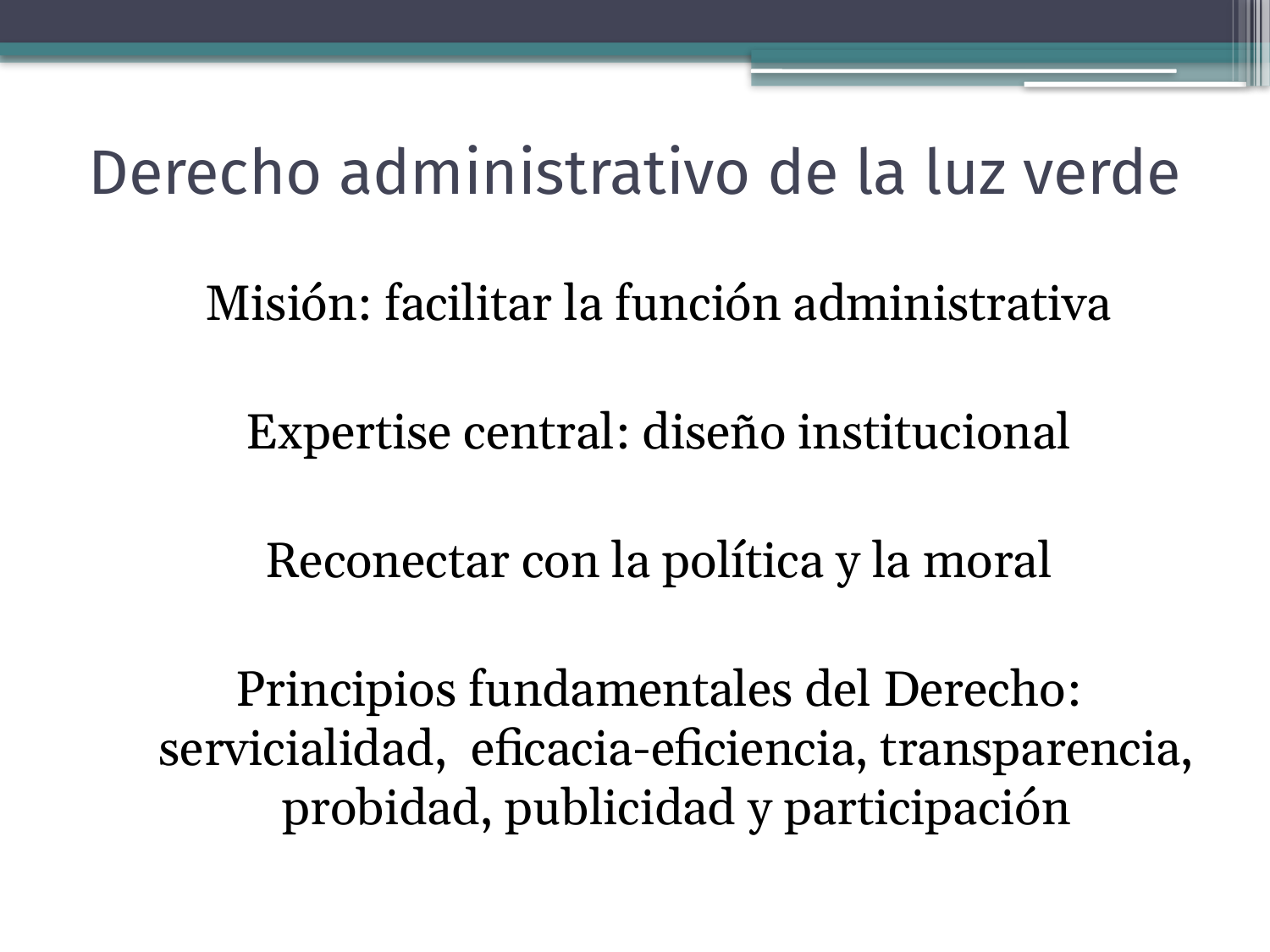

# Derecho administrativo de la luz verde
Misión: facilitar la función administrativa

Expertise central: diseño institucional

Reconectar con la política y la moral

Principios fundamentales del Derecho: servicialidad,  eficacia-eficiencia, transparencia, probidad, publicidad y participación